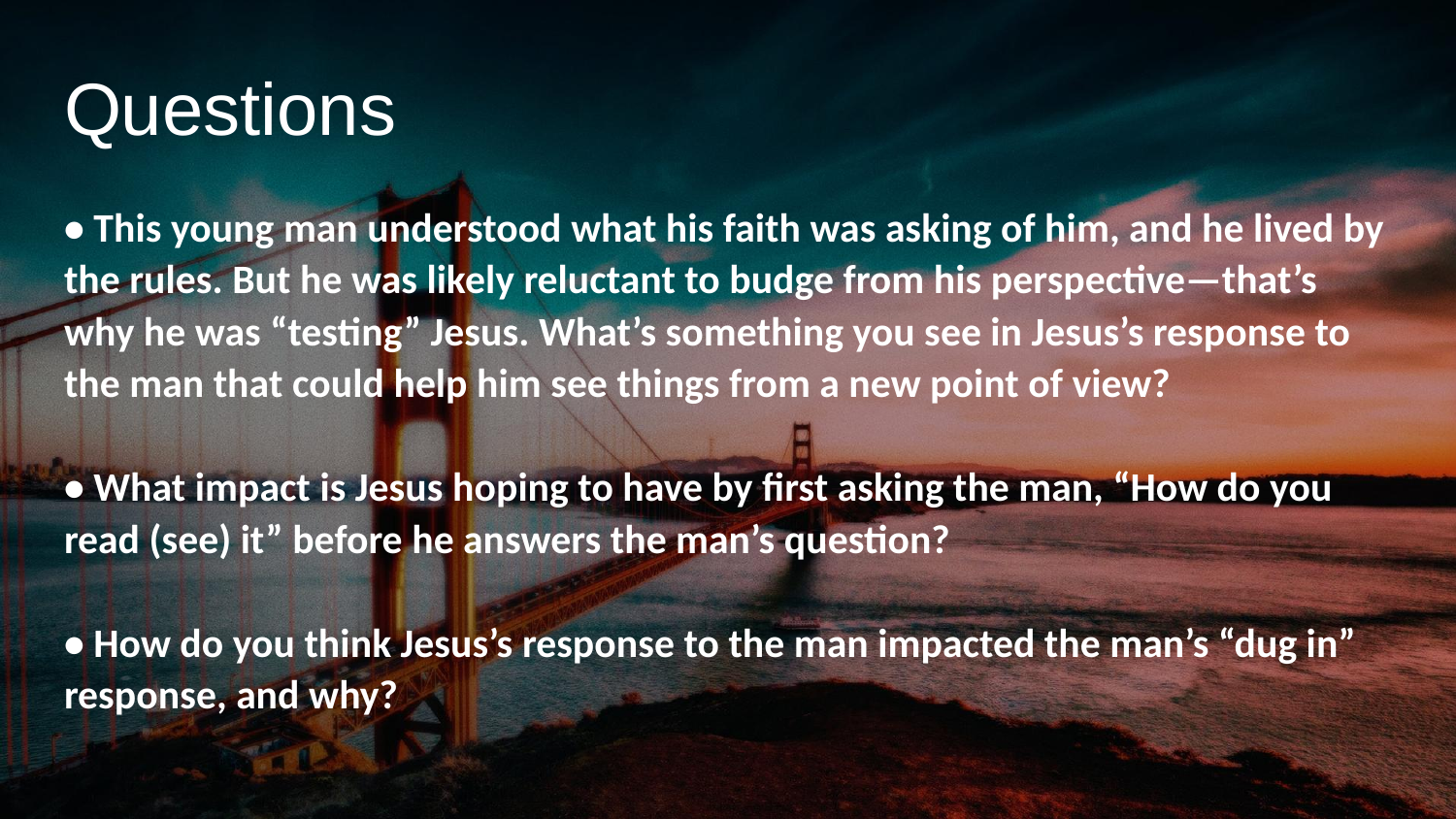

# Questions
• This young man understood what his faith was asking of him, and he lived by the rules. But he was likely reluctant to budge from his perspective—that’s why he was “testing” Jesus. What’s something you see in Jesus’s response to the man that could help him see things from a new point of view?

• What impact is Jesus hoping to have by first asking the man, “How do you read (see) it” before he answers the man’s question?

• How do you think Jesus’s response to the man impacted the man’s “dug in” response, and why?